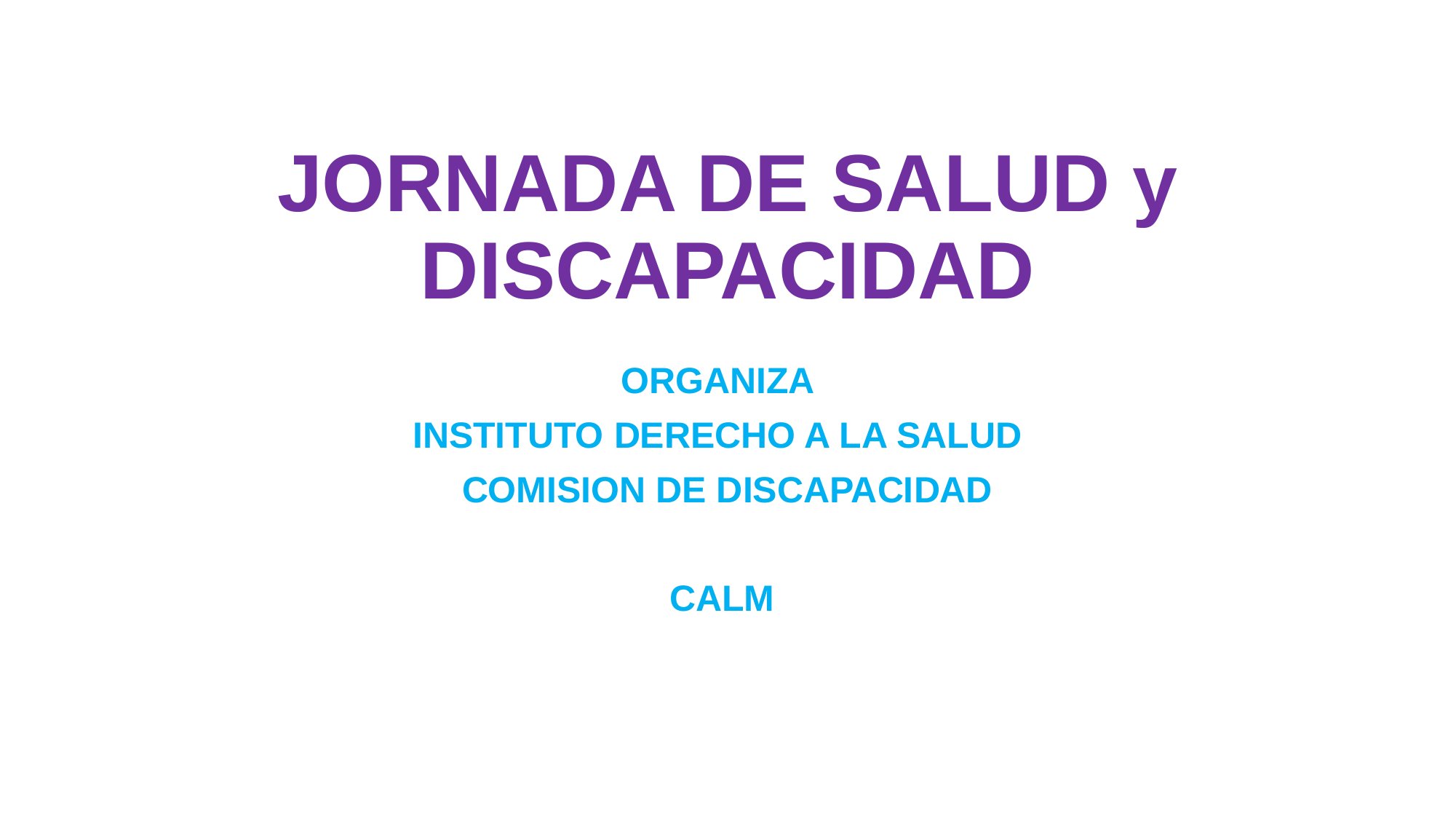

# JORNADA DE SALUD y DISCAPACIDAD
ORGANIZA
INSTITUTO DERECHO A LA SALUD
 COMISION DE DISCAPACIDAD

CALM